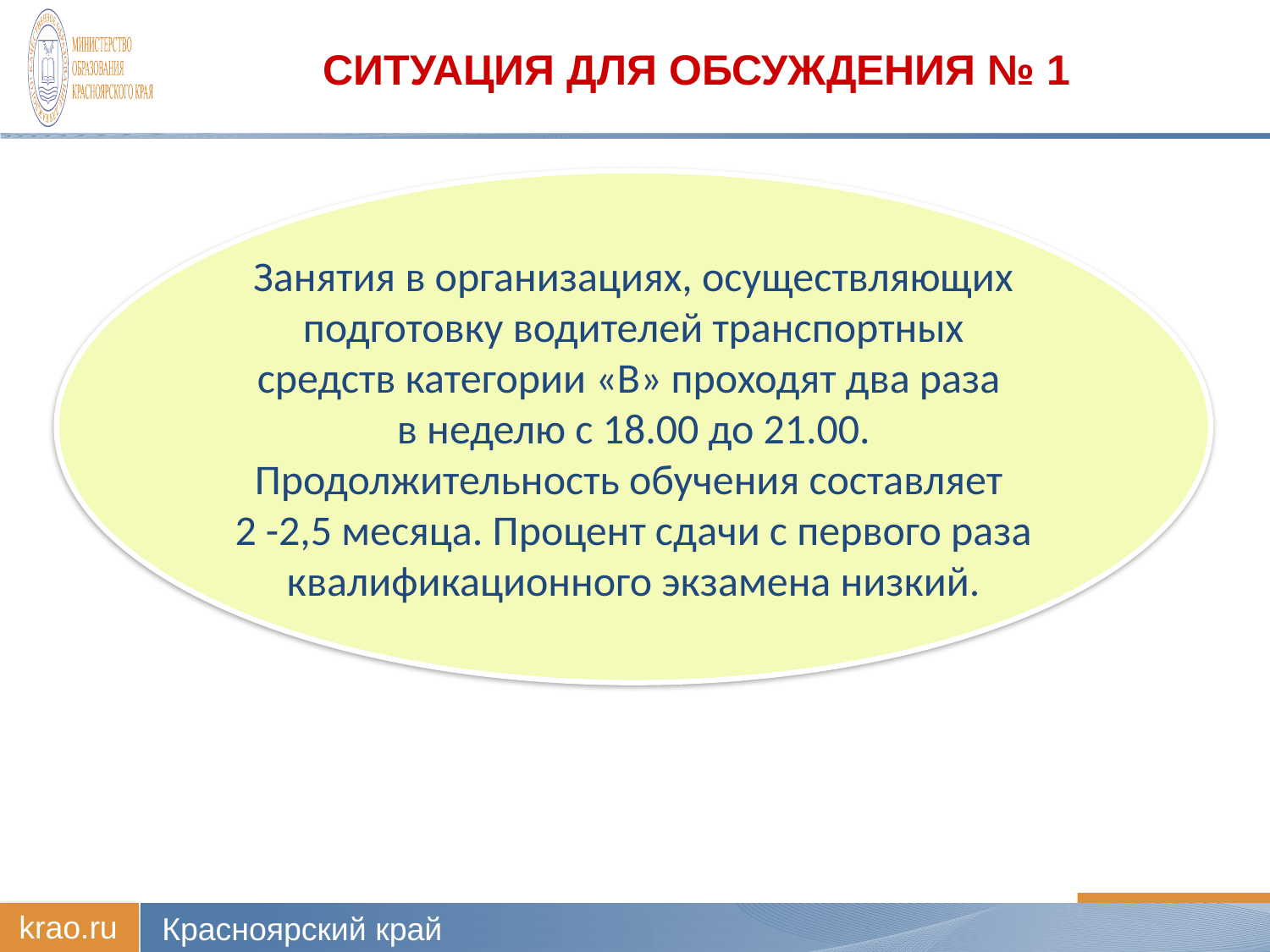

# Ситуация для обсуждения № 1
Занятия в организациях, осуществляющих подготовку водителей транспортных средств категории «В» проходят два раза
в неделю с 18.00 до 21.00. Продолжительность обучения составляет
2 -2,5 месяца. Процент сдачи с первого раза квалификационного экзамена низкий.